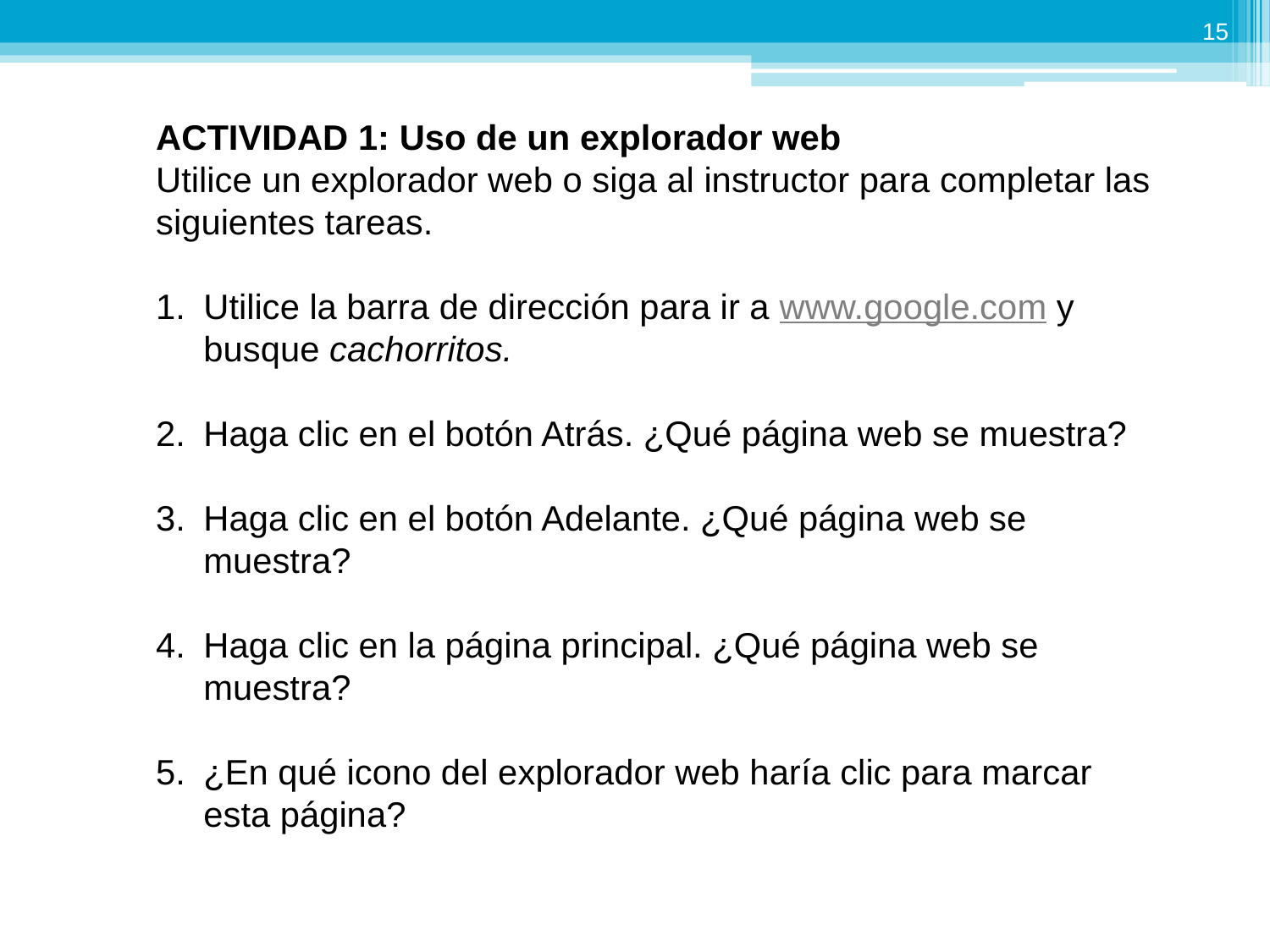

15
ACTIVIDAD 1: Uso de un explorador web
Utilice un explorador web o siga al instructor para completar las siguientes tareas.

Utilice la barra de dirección para ir a www.google.com y busque cachorritos.
Haga clic en el botón Atrás. ¿Qué página web se muestra?
Haga clic en el botón Adelante. ¿Qué página web se muestra?
Haga clic en la página principal. ¿Qué página web se muestra?
¿En qué icono del explorador web haría clic para marcar esta página?